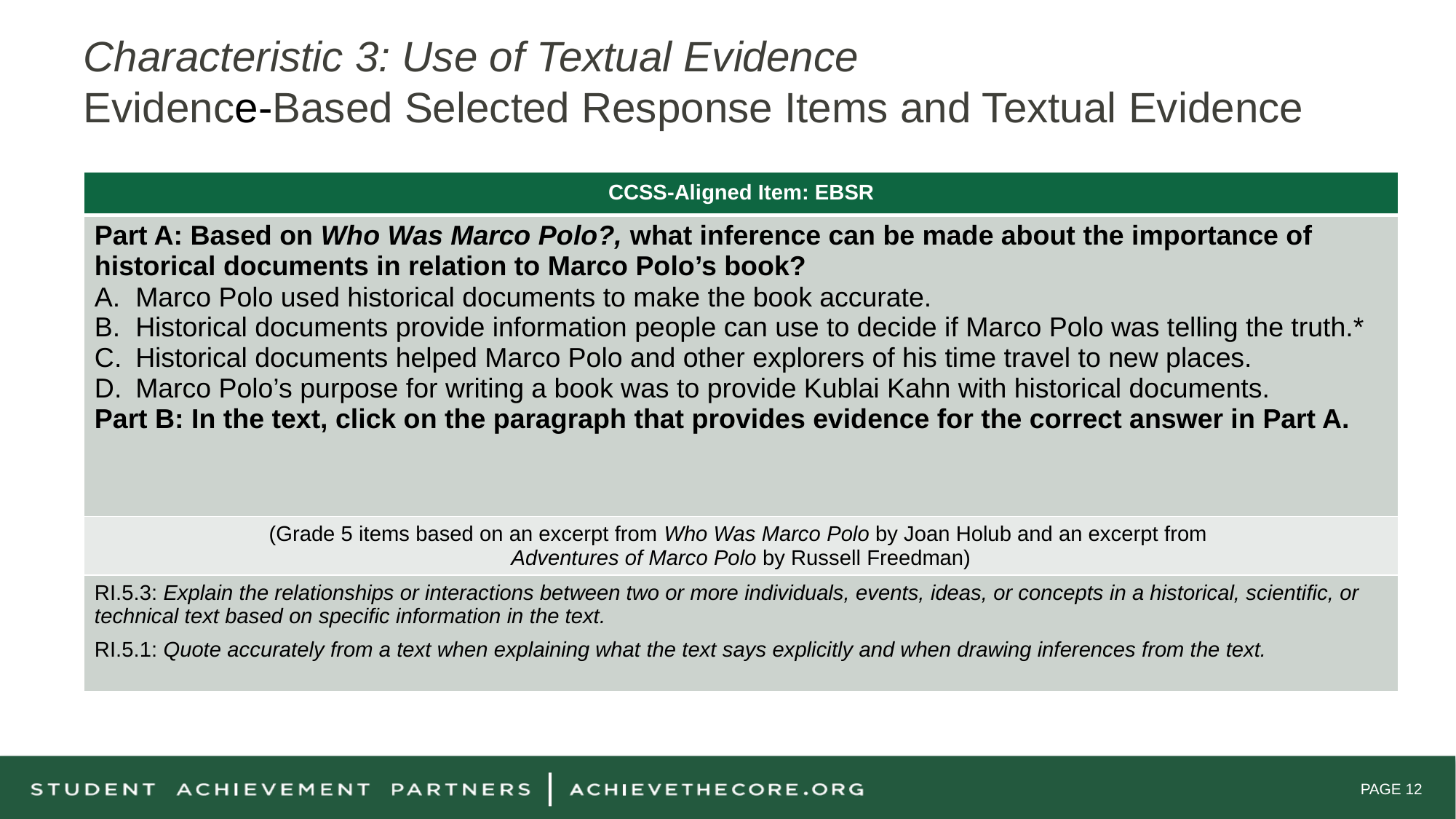

# Characteristic 3: Use of Textual Evidence Evidence-Based Selected Response Items and Textual Evidence
| CCSS-Aligned Item: EBSR |
| --- |
| Part A: Based on Who Was Marco Polo?, what inference can be made about the importance of historical documents in relation to Marco Polo’s book? Marco Polo used historical documents to make the book accurate. Historical documents provide information people can use to decide if Marco Polo was telling the truth.\* Historical documents helped Marco Polo and other explorers of his time travel to new places. Marco Polo’s purpose for writing a book was to provide Kublai Kahn with historical documents. Part B: In the text, click on the paragraph that provides evidence for the correct answer in Part A. |
| (Grade 5 items based on an excerpt from Who Was Marco Polo by Joan Holub and an excerpt from Adventures of Marco Polo by Russell Freedman) |
| RI.5.3: Explain the relationships or interactions between two or more individuals, events, ideas, or concepts in a historical, scientific, or technical text based on specific information in the text. RI.5.1: Quote accurately from a text when explaining what the text says explicitly and when drawing inferences from the text. |